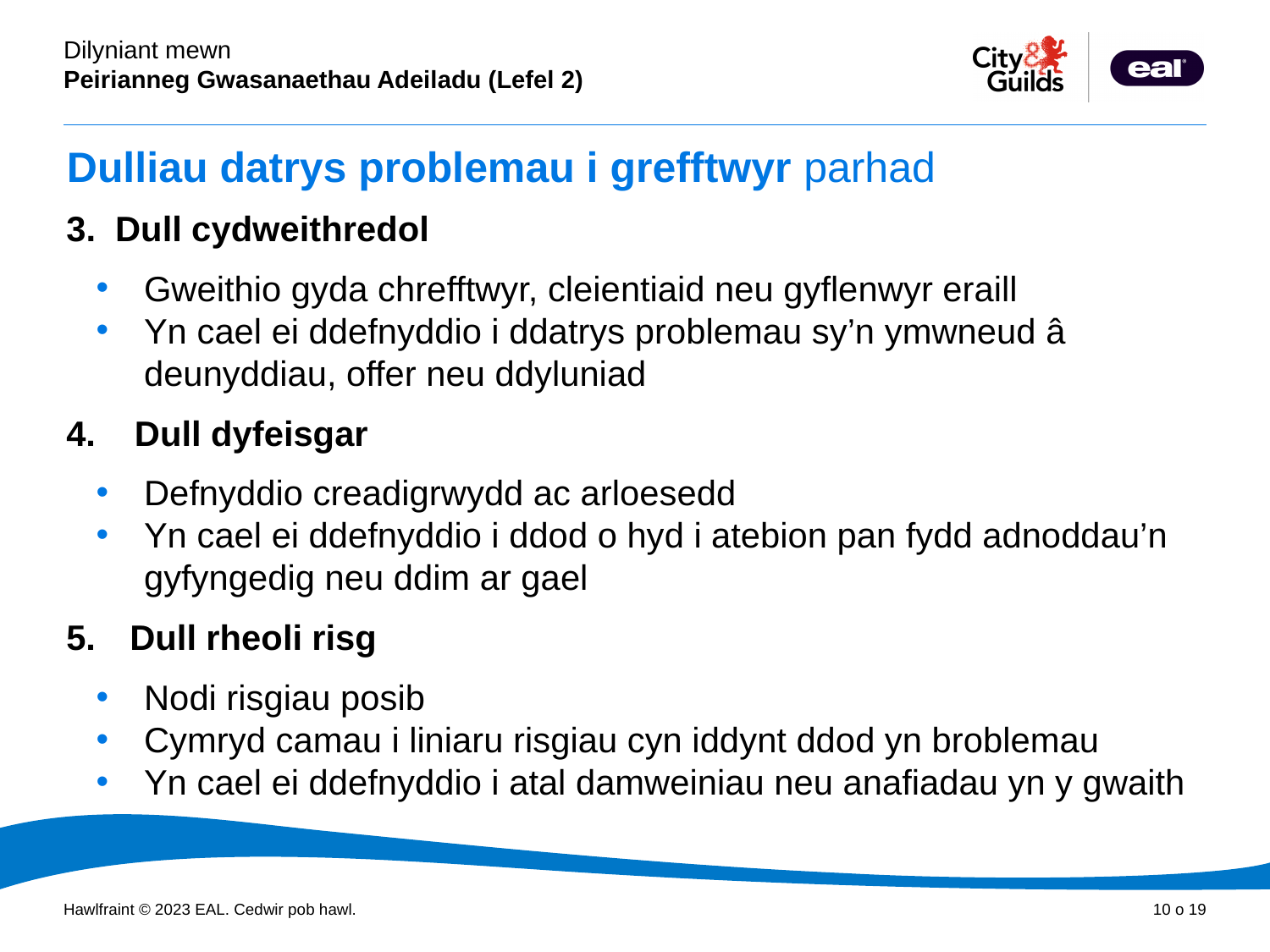

# Dulliau datrys problemau i grefftwyr parhad
3.  Dull cydweithredol
Gweithio gyda chrefftwyr, cleientiaid neu gyflenwyr eraill
Yn cael ei ddefnyddio i ddatrys problemau sy’n ymwneud â deunyddiau, offer neu ddyluniad
    Dull dyfeisgar
Defnyddio creadigrwydd ac arloesedd
Yn cael ei ddefnyddio i ddod o hyd i atebion pan fydd adnoddau’n gyfyngedig neu ddim ar gael
Dull rheoli risg
Nodi risgiau posib
Cymryd camau i liniaru risgiau cyn iddynt ddod yn broblemau
Yn cael ei ddefnyddio i atal damweiniau neu anafiadau yn y gwaith